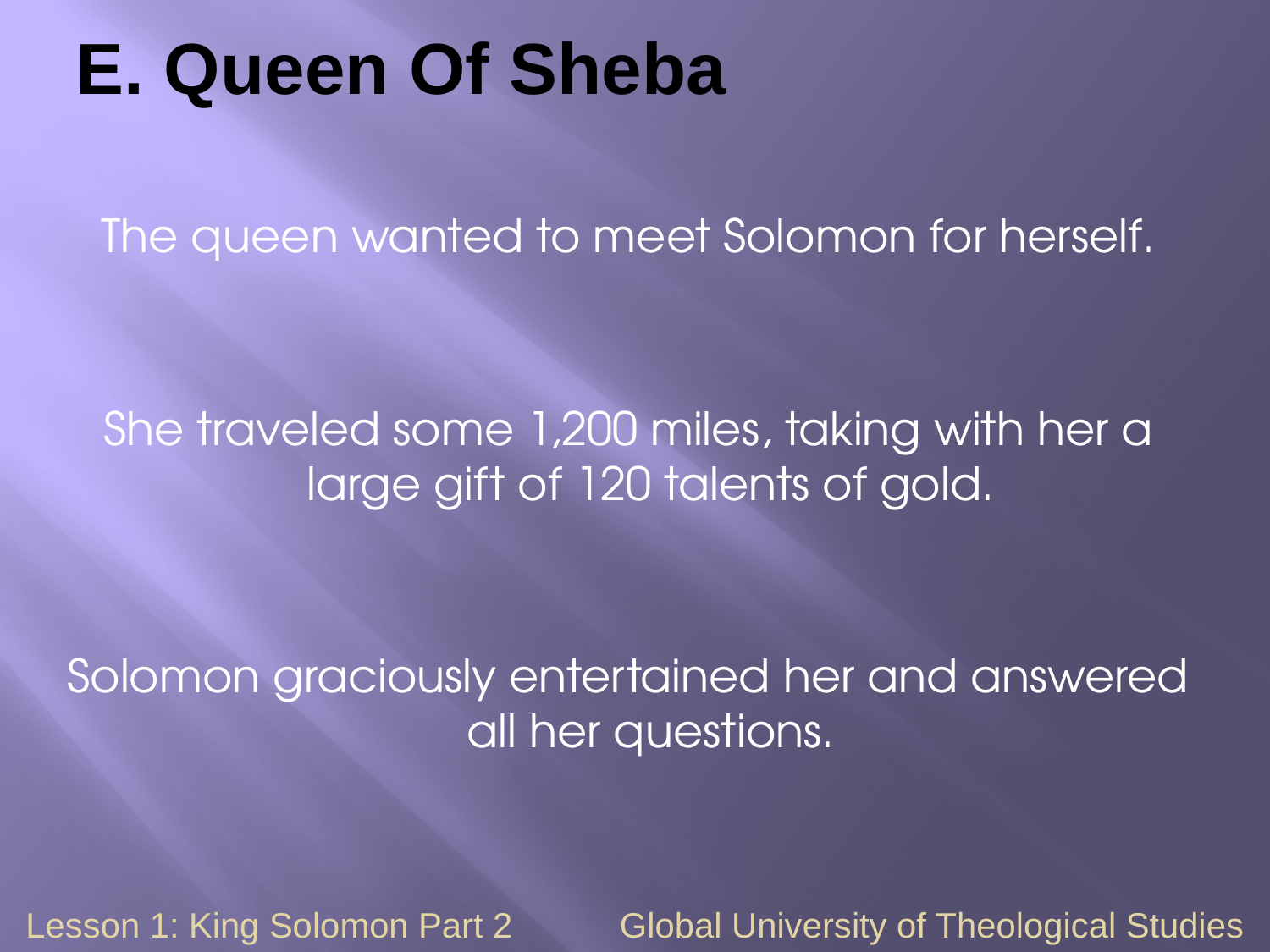

# E. Queen Of Sheba
The queen wanted to meet Solomon for herself.

She traveled some 1,200 miles, taking with her a large gift of 120 talents of gold.

Solomon graciously entertained her and answered all her questions.
Lesson 1: King Solomon Part 2           Global University of Theological Studies